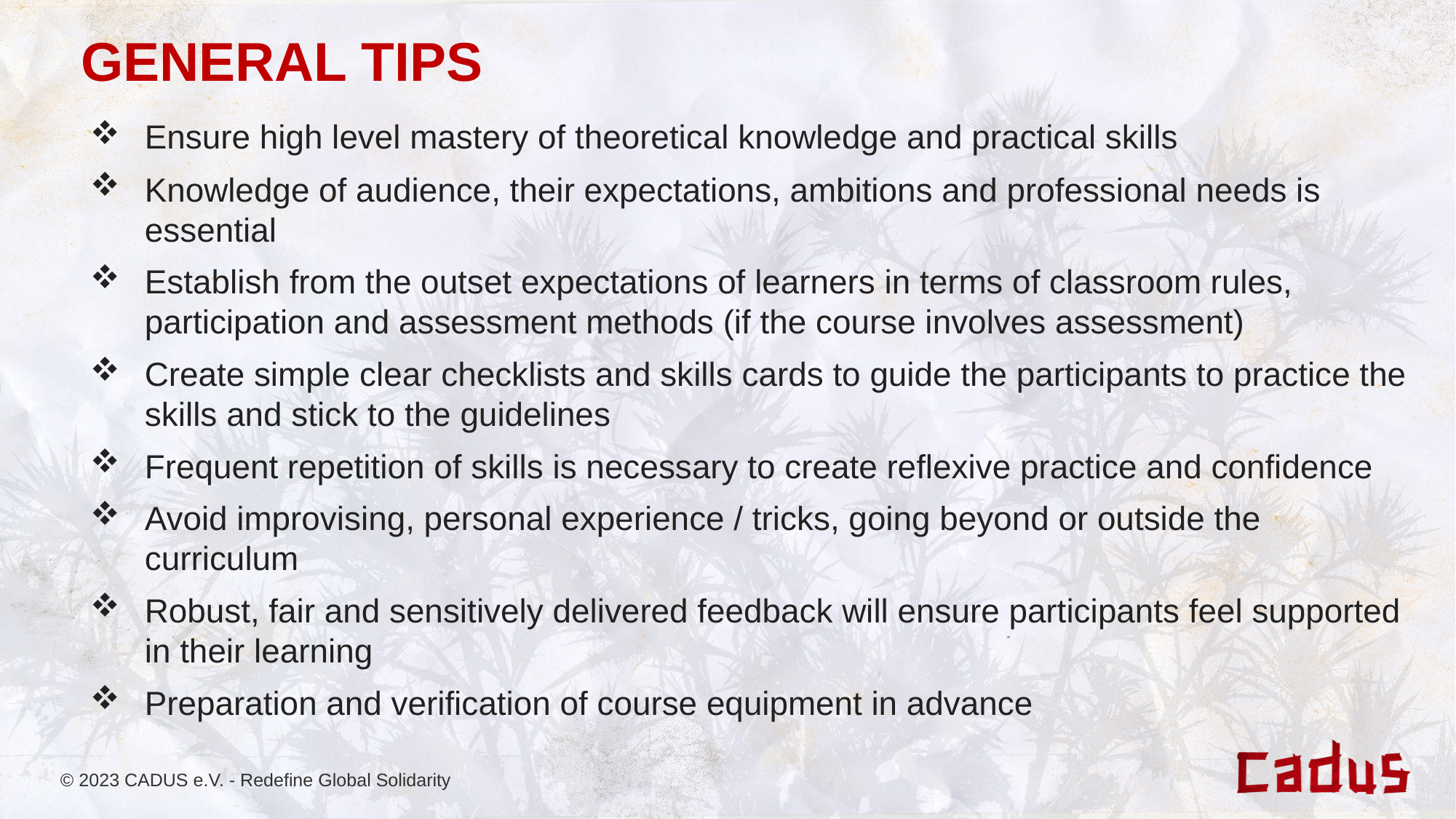

GENERAL TIPS
Ensure high level mastery of theoretical knowledge and practical skills
Knowledge of audience, their expectations, ambitions and professional needs is essential
Establish from the outset expectations of learners in terms of classroom rules, participation and assessment methods (if the course involves assessment)
Create simple clear checklists and skills cards to guide the participants to practice the skills and stick to the guidelines
Frequent repetition of skills is necessary to create reflexive practice and confidence
Avoid improvising, personal experience / tricks, going beyond or outside the curriculum
Robust, fair and sensitively delivered feedback will ensure participants feel supported in their learning
Preparation and verification of course equipment in advance